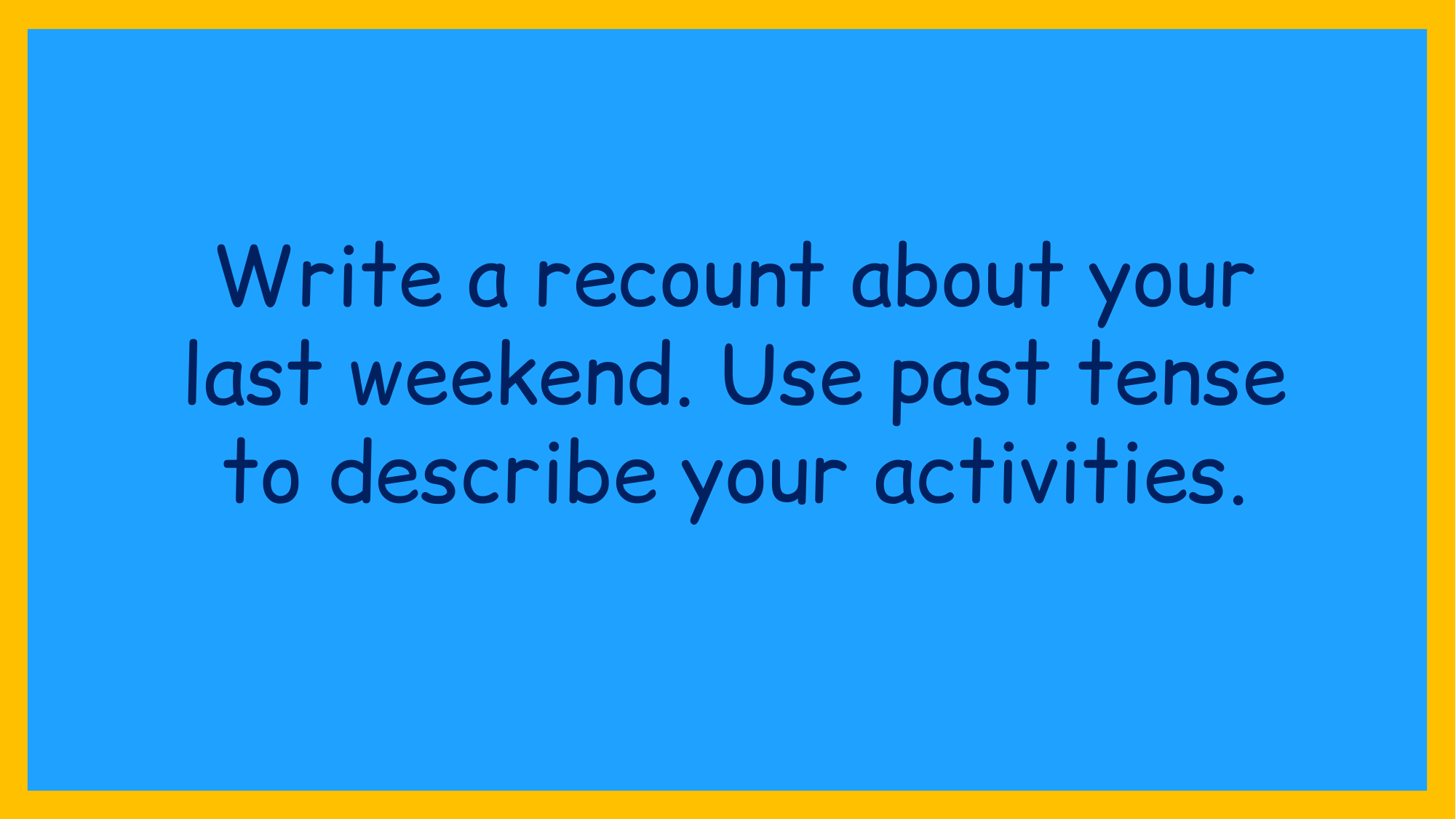

Write a recount about your last weekend. Use past tense to describe your activities.